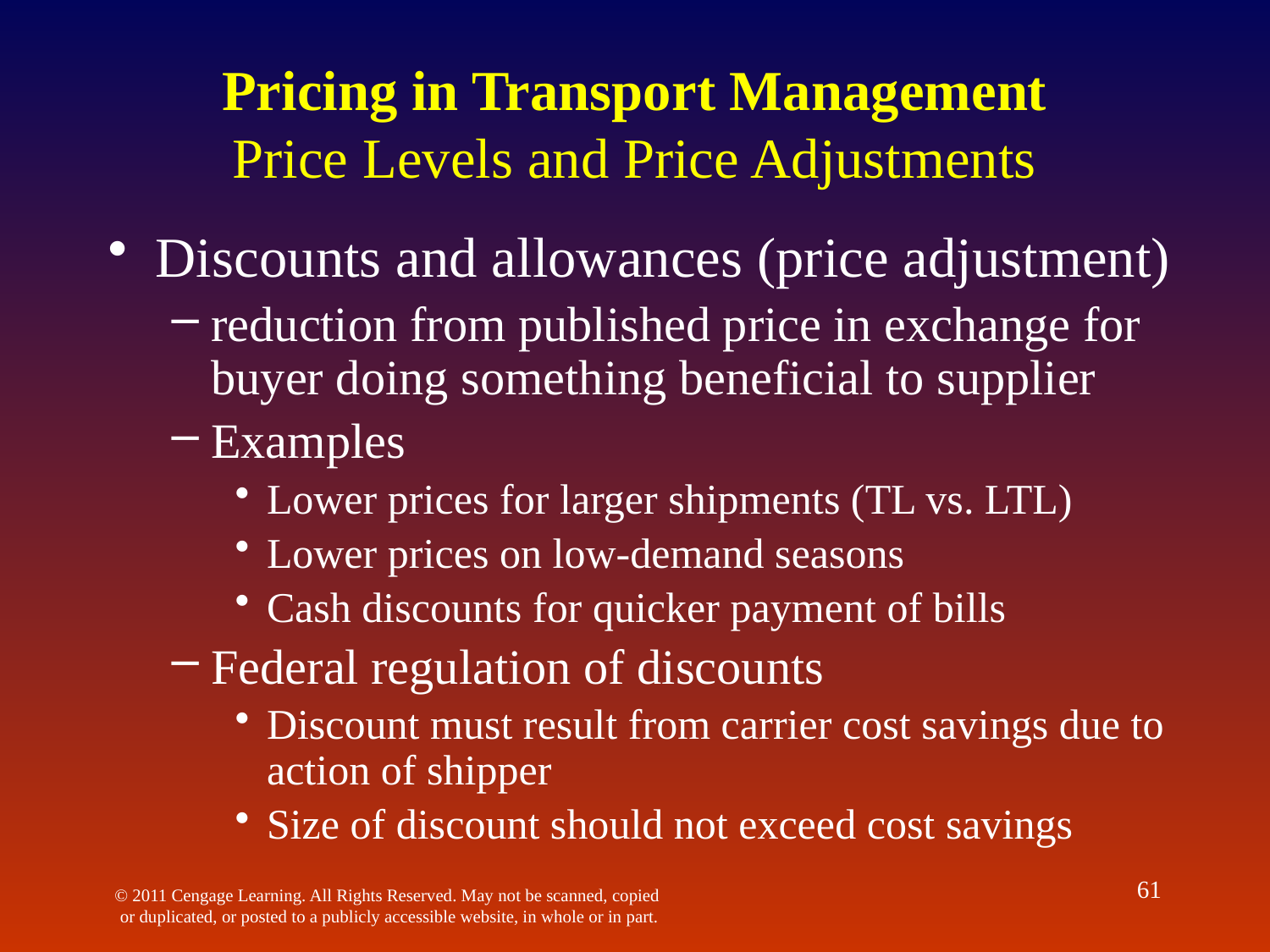

# Pricing in Transport Management Price Levels and Price Adjustments
Discounts and allowances (price adjustment)
reduction from published price in exchange for buyer doing something beneficial to supplier
Examples
Lower prices for larger shipments (TL vs. LTL)
Lower prices on low-demand seasons
Cash discounts for quicker payment of bills
Federal regulation of discounts
Discount must result from carrier cost savings due to action of shipper
Size of discount should not exceed cost savings
61
© 2011 Cengage Learning. All Rights Reserved. May not be scanned, copied   or duplicated, or posted to a publicly accessible website, in whole or in part.